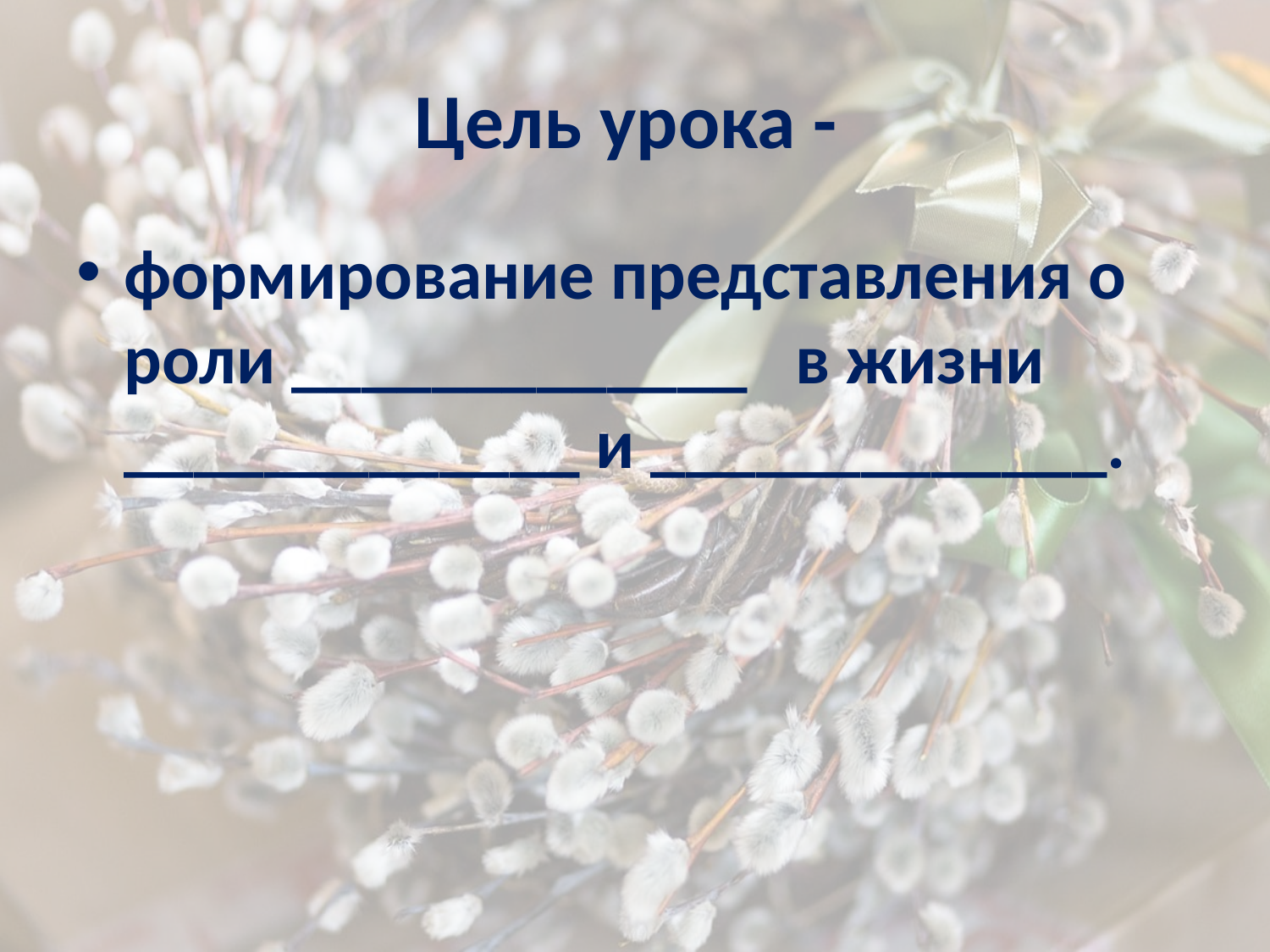

# Цель урока -
формирование представления о роли _____________   в жизни
_____________ и _____________.